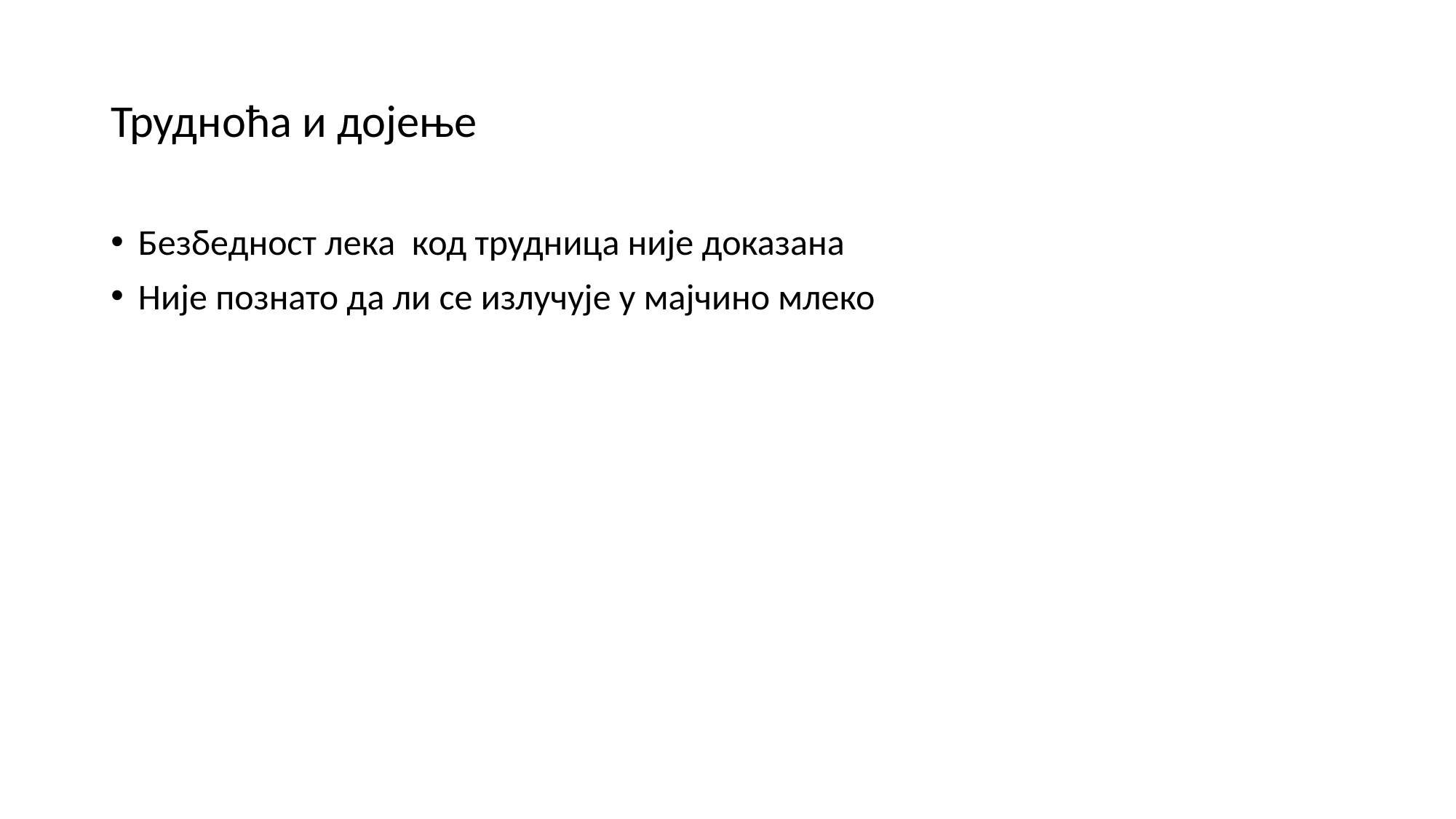

# Трудноћа и дојење
Безбедност лека  код трудница није доказана
Није познато да ли се излучује у мајчино млеко